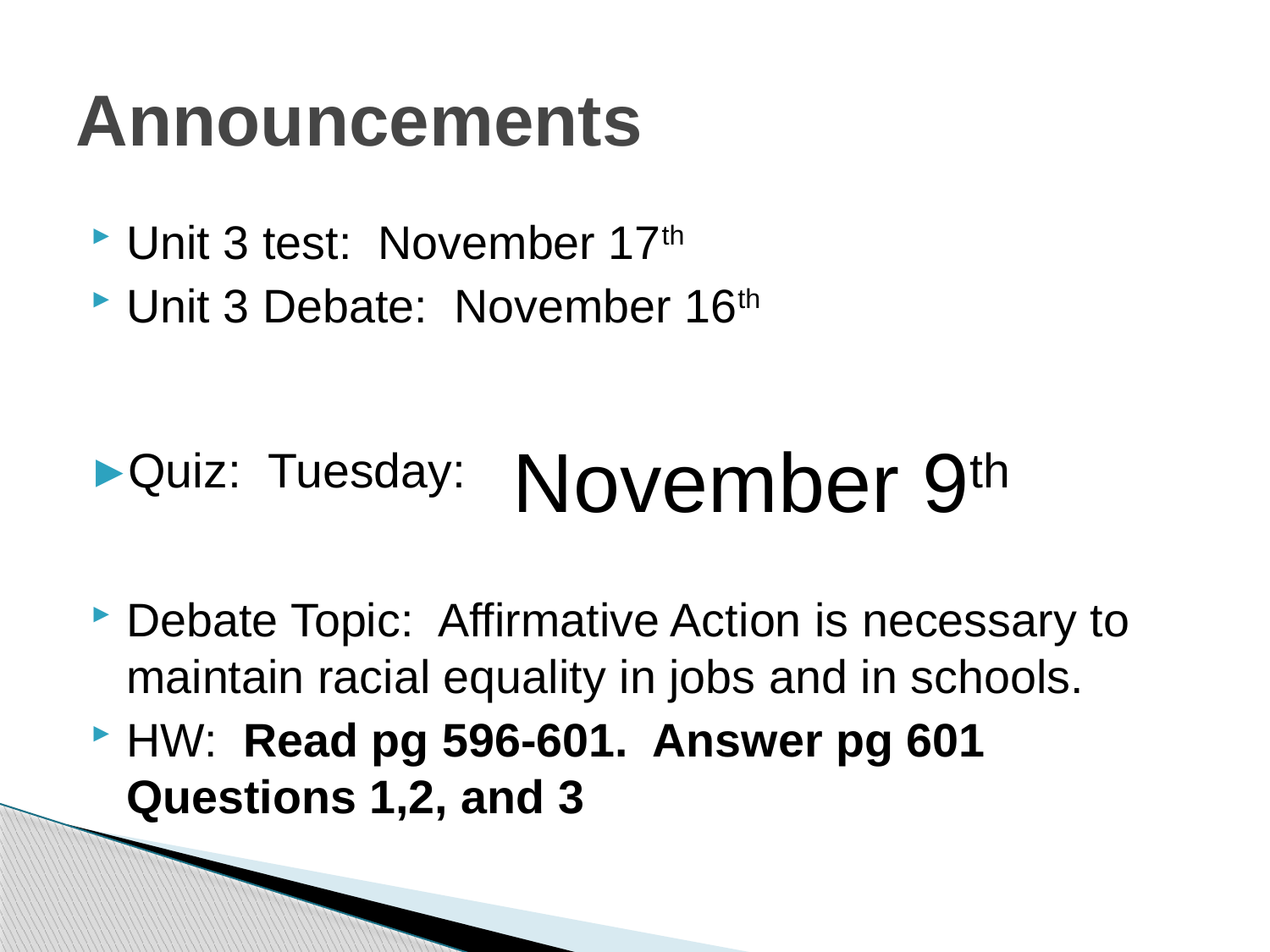

# Announcements
Unit 3 test:  November 17th
Unit 3 Debate:  November 16th

Quiz:  Tuesday:  November 9th

Debate Topic:  Affirmative Action is necessary to maintain racial equality in jobs and in schools.
HW:  Read pg 596-601.  Answer pg 601 Questions 1,2, and 3